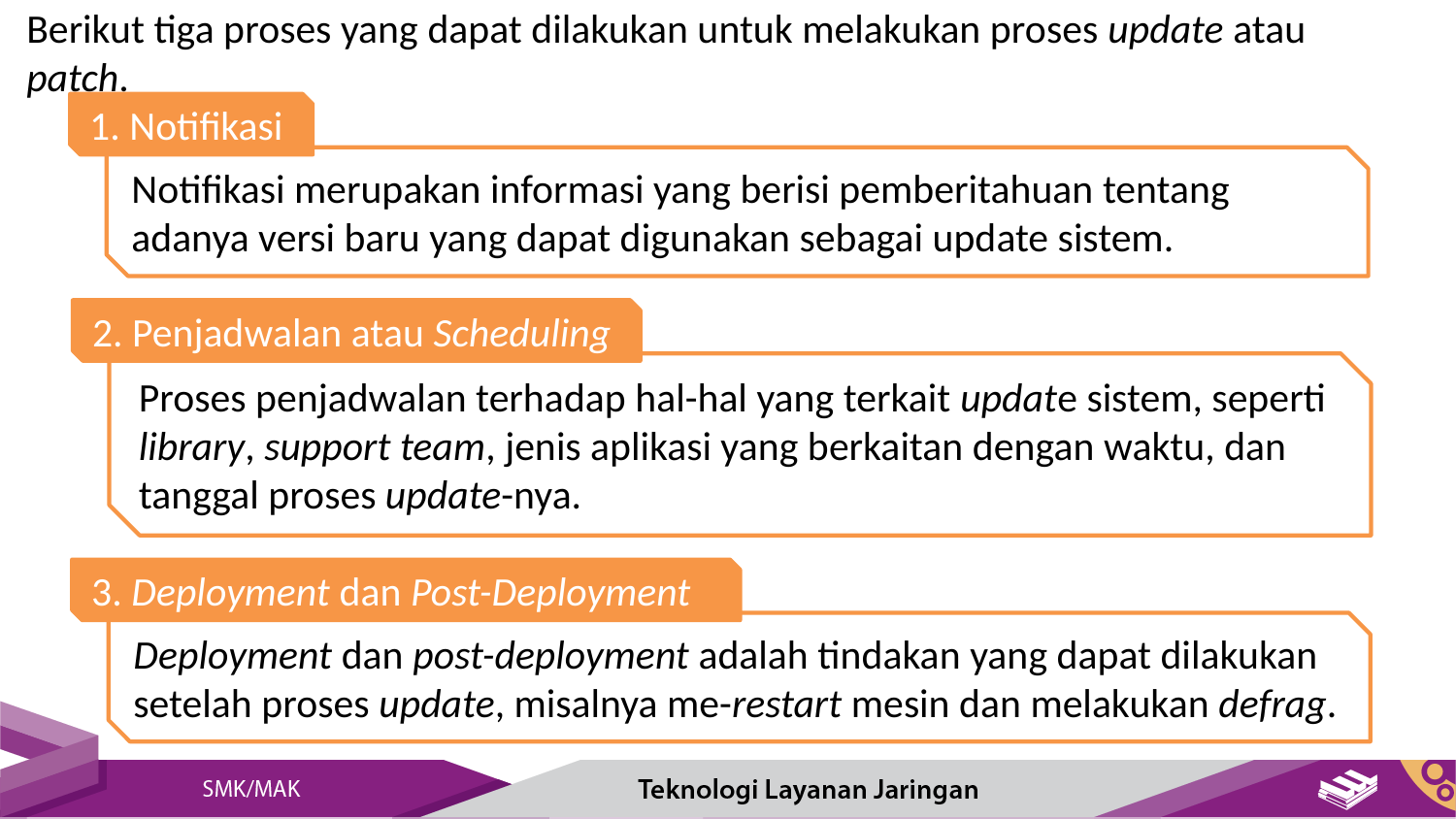

Berikut tiga proses yang dapat dilakukan untuk melakukan proses update atau patch.
1. Notifikasi
Notifikasi merupakan informasi yang berisi pemberitahuan tentang adanya versi baru yang dapat digunakan sebagai update sistem.
2. Penjadwalan atau Scheduling
Proses penjadwalan terhadap hal-hal yang terkait update sistem, seperti library, support team, jenis aplikasi yang berkaitan dengan waktu, dan tanggal proses update-nya.
3. Deployment dan Post-Deployment
Deployment dan post-deployment adalah tindakan yang dapat dilakukan setelah proses update, misalnya me-restart mesin dan melakukan defrag.